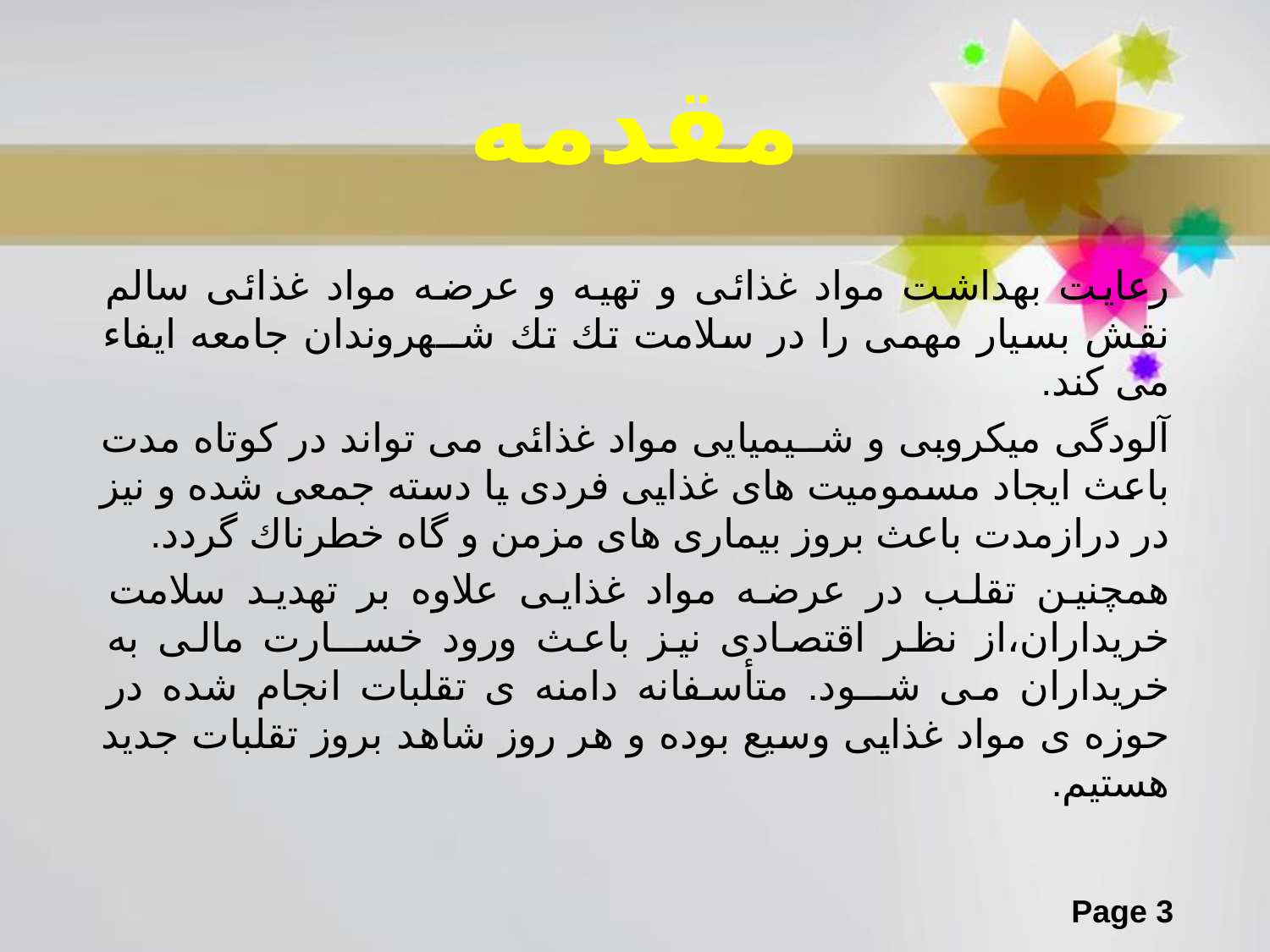

# مقدمه
رعایت بهداشت مواد غذائی و تهيه و عرضه مواد غذائی سالم نقش بسيار مهمی را در سلامت تك تك شــهروندان جامعه ایفاء می کند.
آلودگی ميكروبی و شــيميایی مواد غذائی می تواند در کوتاه مدت باعث ایجاد مسموميت های غذایی فردی یا دسته جمعی شده و نيز در درازمدت باعث بروز بيماری های مزمن و گاه خطرناك گردد.
همچنين تقلب در عرضه مواد غذایی علاوه بر تهدید سلامت خریداران،از نظر اقتصادی نيز باعث ورود خســارت مالی به خریداران می شــود. متأسفانه دامنه ی تقلبات انجام شده در حوزه ی مواد غذایی وسيع بوده و هر روز شاهد بروز تقلبات جدید هستيم.